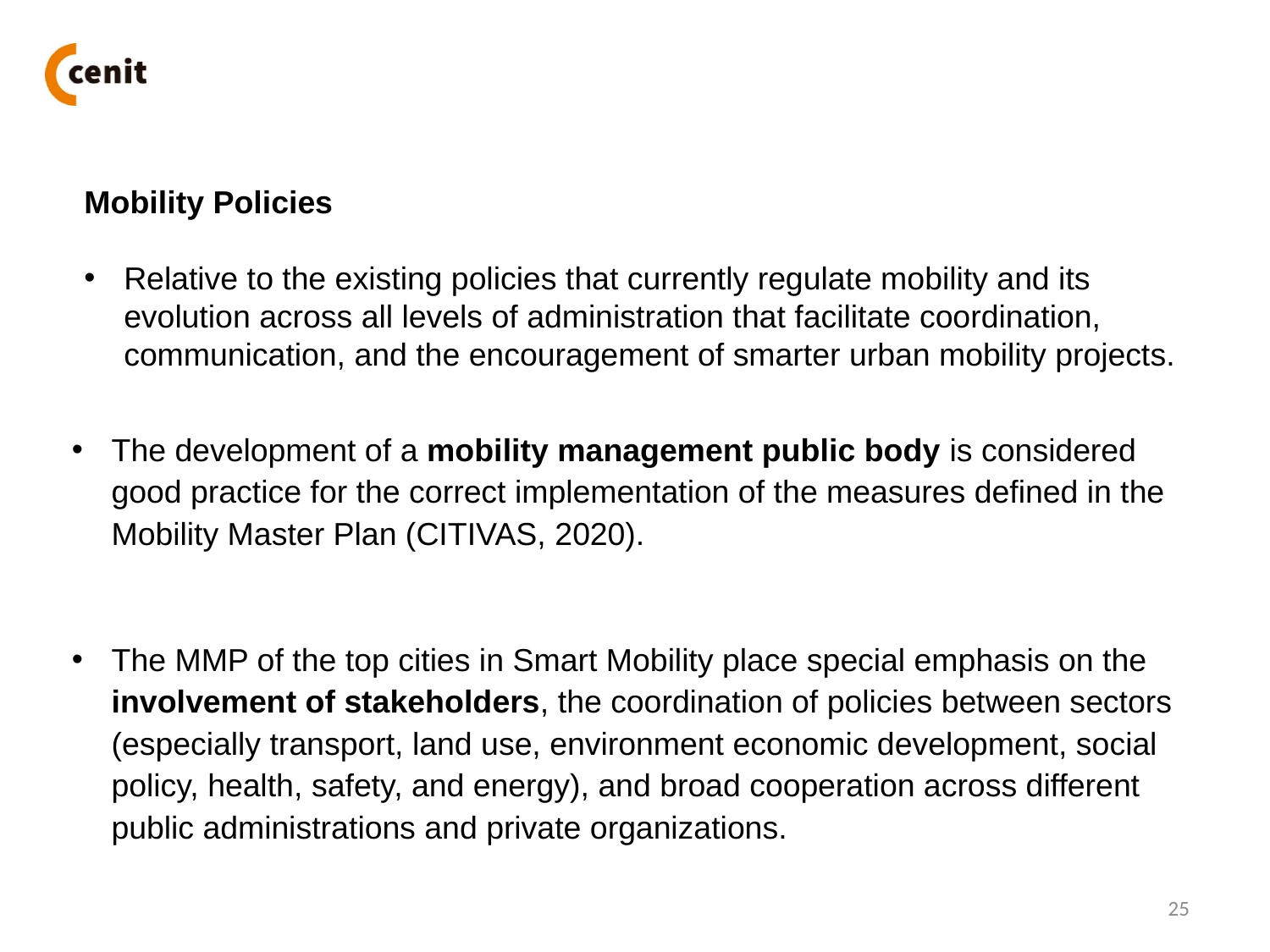

Mobility Policies

Relative to the existing policies that currently regulate mobility and its evolution across all levels of administration that facilitate coordination, communication, and the encouragement of smarter urban mobility projects.
The development of a mobility management public body is considered good practice for the correct implementation of the measures defined in the Mobility Master Plan (CITIVAS, 2020).

The MMP of the top cities in Smart Mobility place special emphasis on the involvement of stakeholders, the coordination of policies between sectors (especially transport, land use, environment economic development, social policy, health, safety, and energy), and broad cooperation across different public administrations and private organizations.
25